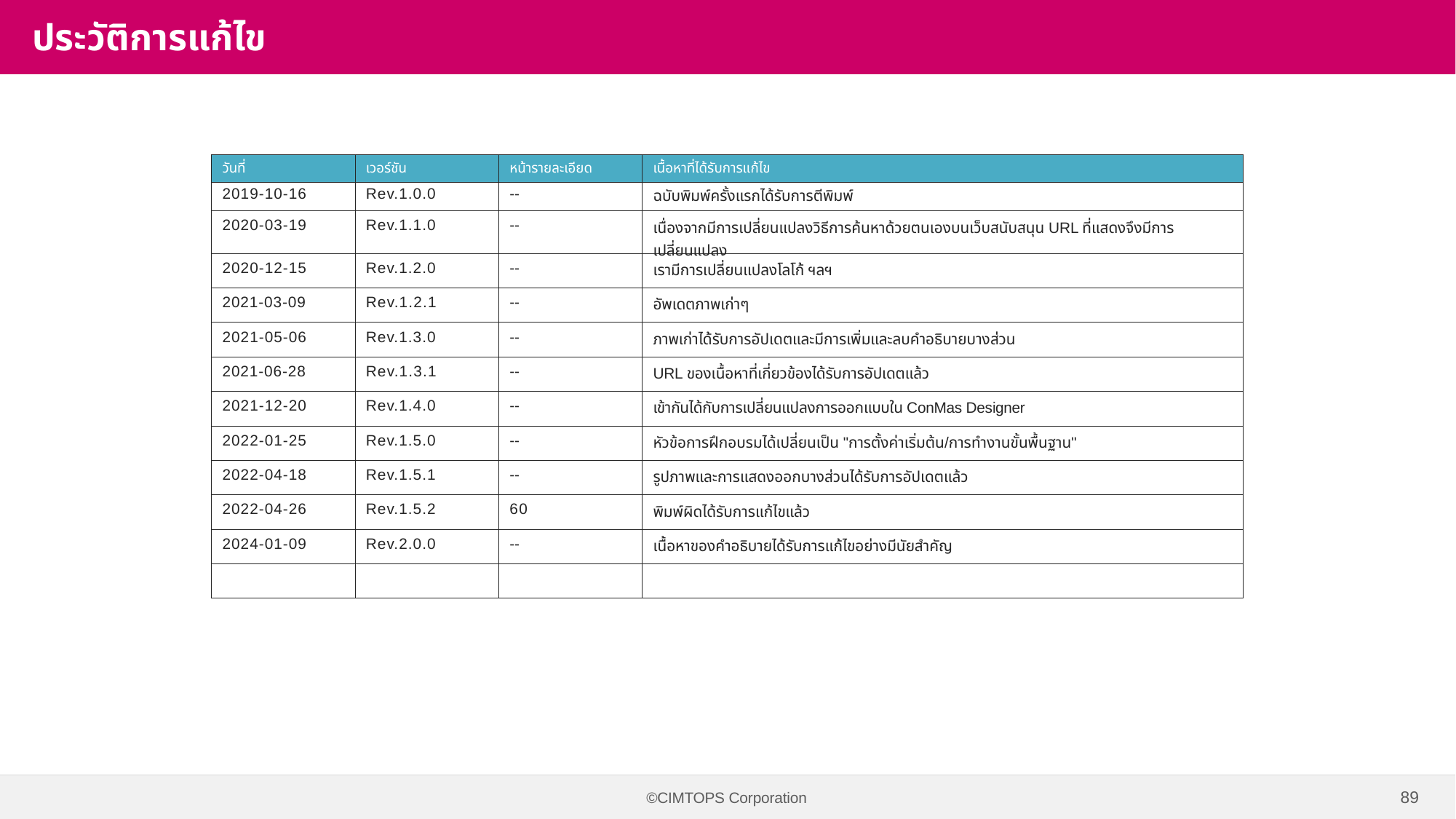

# ประวัติการแก้ไข
| วันที่ | เวอร์ชัน | หน้ารายละเอียด | เนื้อหาที่ได้รับการแก้ไข |
| --- | --- | --- | --- |
| 2019-10-16 | Rev.1.0.0 | -- | ฉบับพิมพ์ครั้งแรกได้รับการตีพิมพ์ |
| 2020-03-19 | Rev.1.1.0 | -- | เนื่องจากมีการเปลี่ยนแปลงวิธีการค้นหาด้วยตนเองบนเว็บสนับสนุน URL ที่แสดงจึงมีการเปลี่ยนแปลง |
| 2020-12-15 | Rev.1.2.0 | -- | เรามีการเปลี่ยนแปลงโลโก้ ฯลฯ |
| 2021-03-09 | Rev.1.2.1 | -- | อัพเดตภาพเก่าๆ |
| 2021-05-06 | Rev.1.3.0 | -- | ภาพเก่าได้รับการอัปเดตและมีการเพิ่มและลบคำอธิบายบางส่วน |
| 2021-06-28 | Rev.1.3.1 | -- | URL ของเนื้อหาที่เกี่ยวข้องได้รับการอัปเดตแล้ว |
| 2021-12-20 | Rev.1.4.0 | -- | เข้ากันได้กับการเปลี่ยนแปลงการออกแบบใน ConMas Designer |
| 2022-01-25 | Rev.1.5.0 | -- | หัวข้อการฝึกอบรมได้เปลี่ยนเป็น "การตั้งค่าเริ่มต้น/การทำงานขั้นพื้นฐาน" |
| 2022-04-18 | Rev.1.5.1 | -- | รูปภาพและการแสดงออกบางส่วนได้รับการอัปเดตแล้ว |
| 2022-04-26 | Rev.1.5.2 | 60 | พิมพ์ผิดได้รับการแก้ไขแล้ว |
| 2024-01-09 | Rev.2.0.0 | -- | เนื้อหาของคำอธิบายได้รับการแก้ไขอย่างมีนัยสำคัญ |
|  |  |  |  |
89
©CIMTOPS Corporation